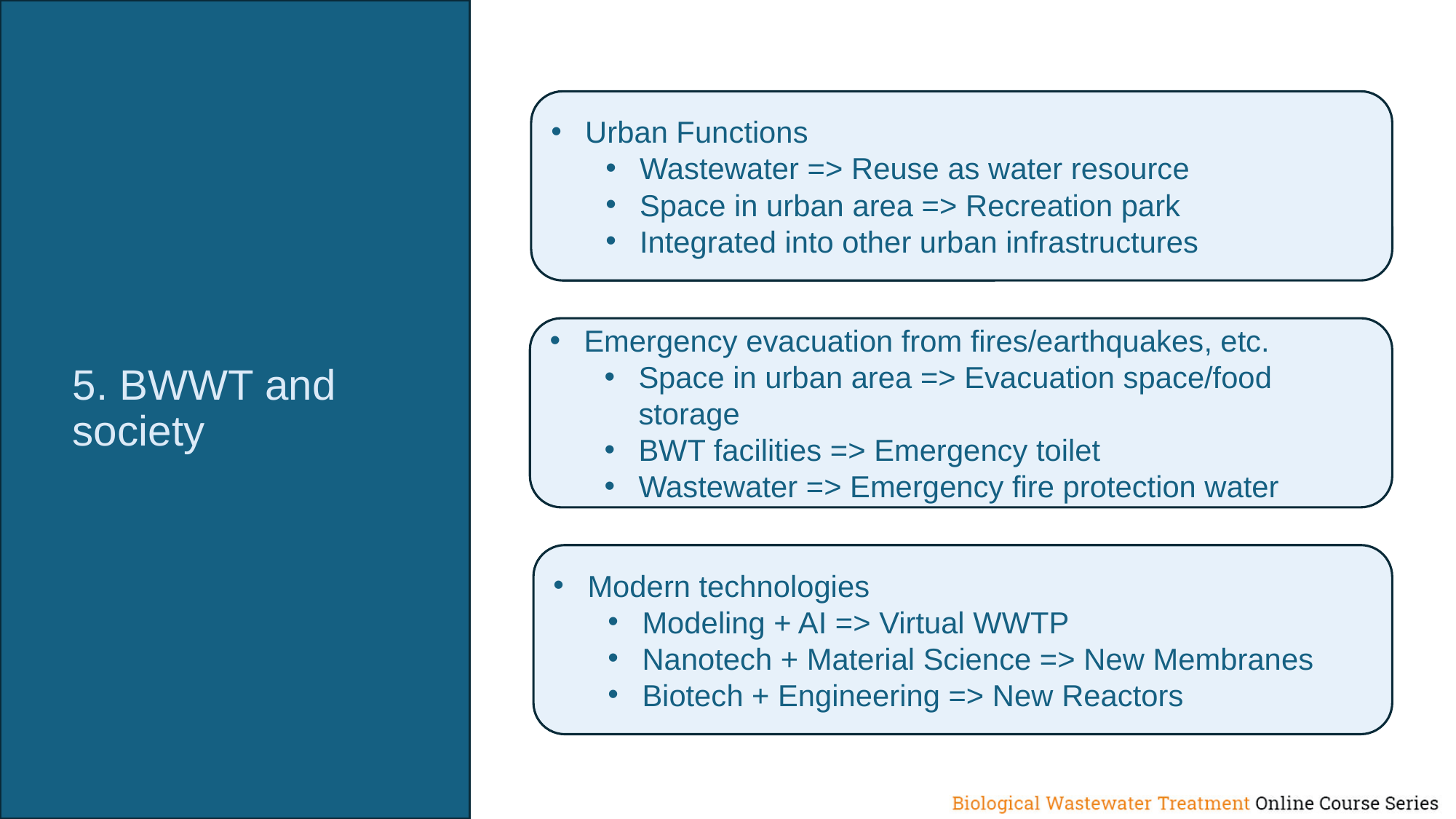

Urban Functions
Wastewater => Reuse as water resource
Space in urban area => Recreation park
Integrated into other urban infrastructures
5. BWWT and society
Emergency evacuation from fires/earthquakes, etc.
Space in urban area => Evacuation space/food storage
BWT facilities => Emergency toilet
Wastewater => Emergency fire protection water
Modern technologies
Modeling + AI => Virtual WWTP
Nanotech + Material Science => New Membranes
Biotech + Engineering => New Reactors